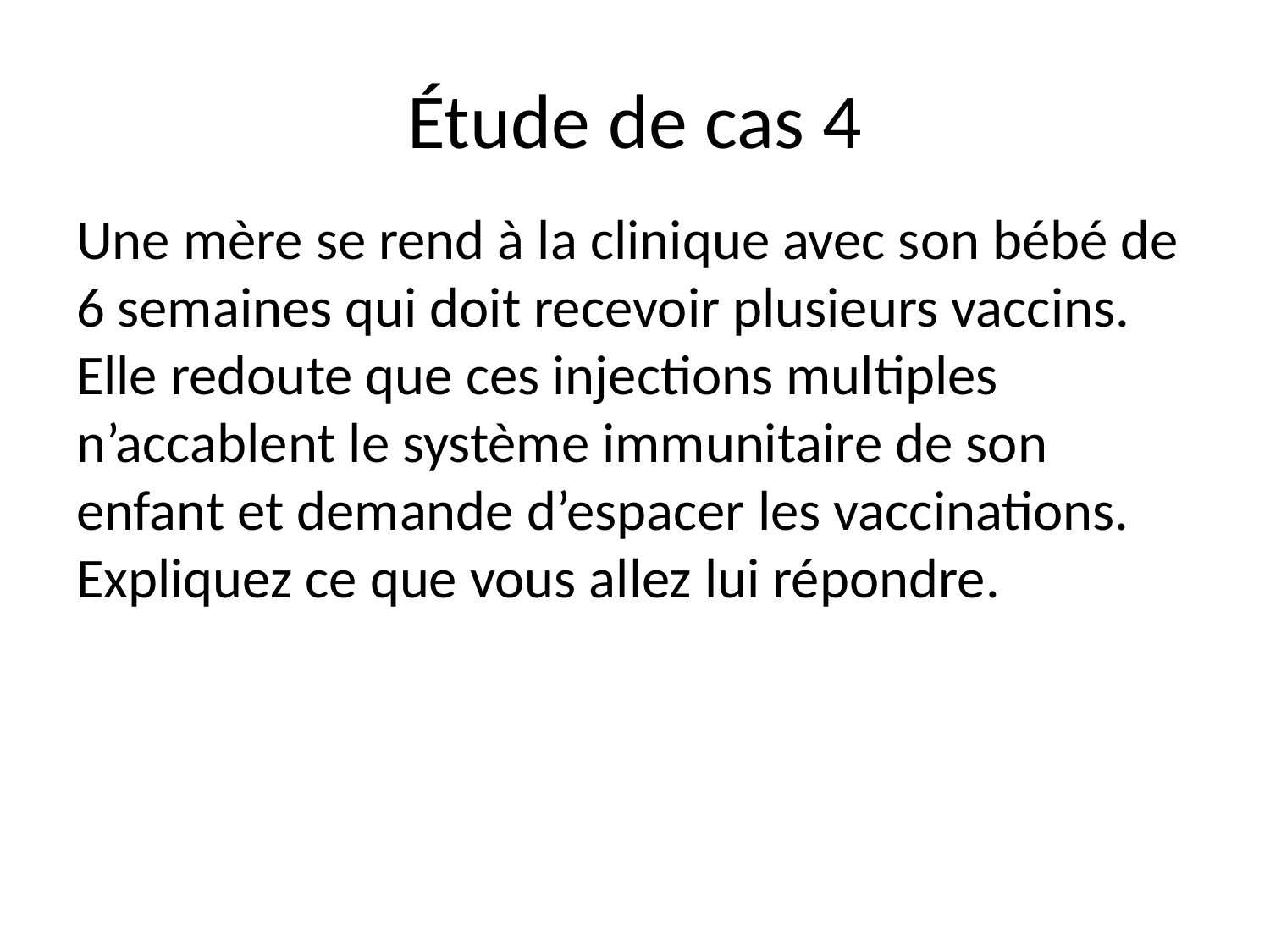

# Étude de cas 4
Une mère se rend à la clinique avec son bébé de 6 semaines qui doit recevoir plusieurs vaccins. Elle redoute que ces injections multiples n’accablent le système immunitaire de son enfant et demande d’espacer les vaccinations. Expliquez ce que vous allez lui répondre.